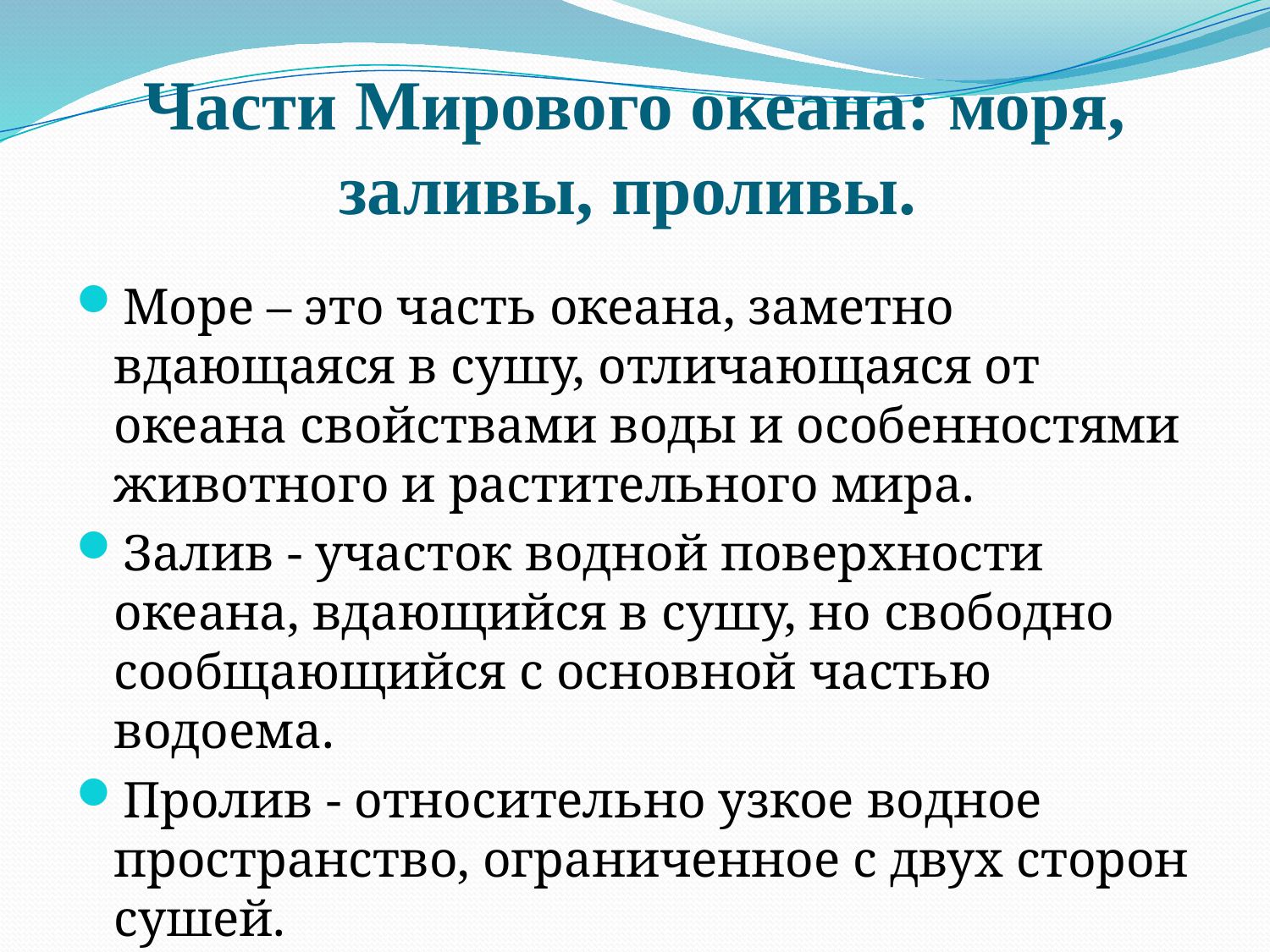

# Части Мирового океана: моря, заливы, проливы.
Море – это часть океана, заметно вдающаяся в сушу, отличающаяся от океана свойствами воды и особенностями животного и растительного мира.
Залив - участок водной поверхности океана, вдающийся в сушу, но свободно сообщающийся с основной частью водоема.
Пролив - относительно узкое водное пространство, ограниченное с двух сторон сушей.